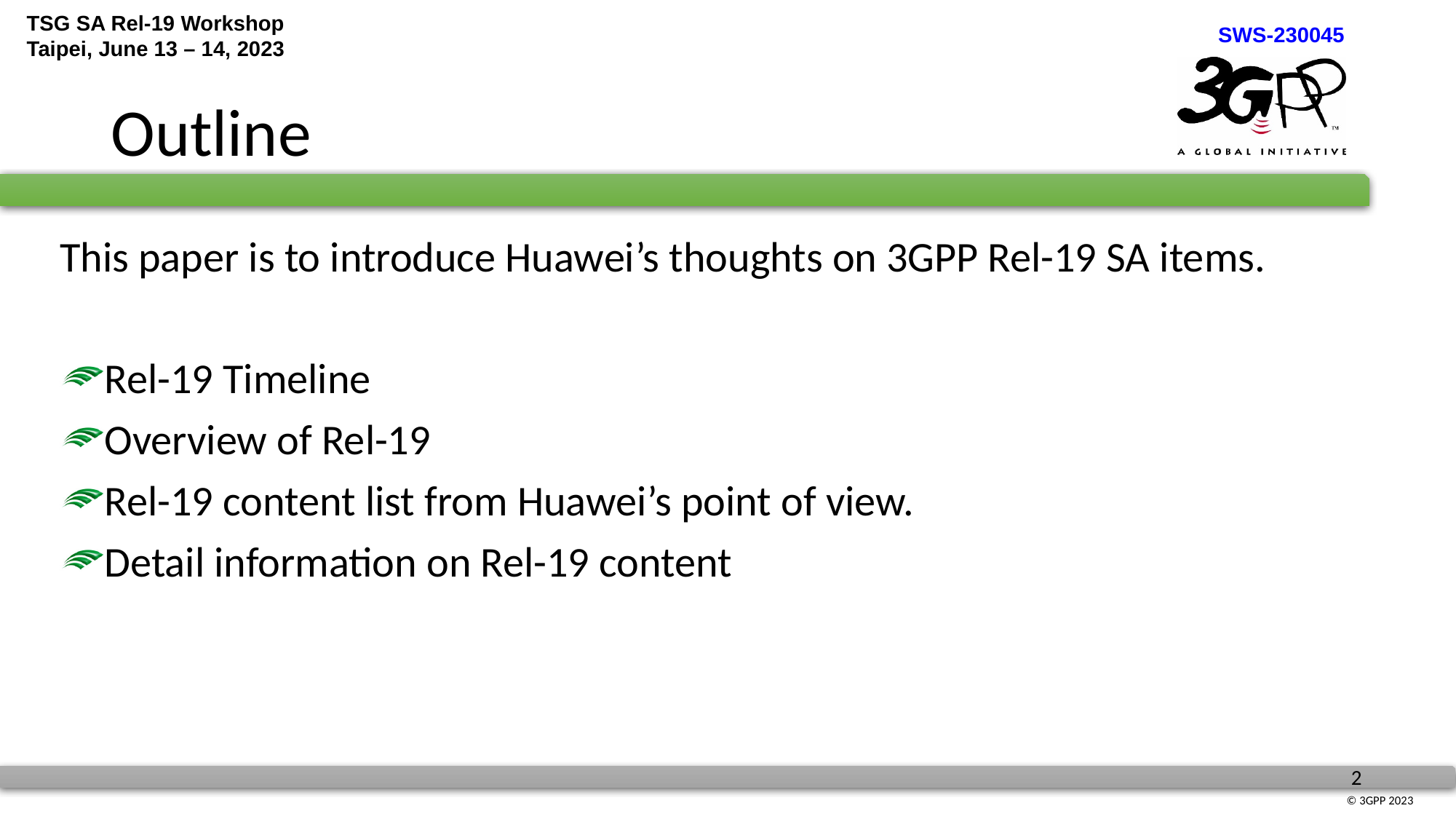

# Outline
This paper is to introduce Huawei’s thoughts on 3GPP Rel-19 SA items.

Rel-19 Timeline
Overview of Rel-19
Rel-19 content list from Huawei’s point of view.
Detail information on Rel-19 content